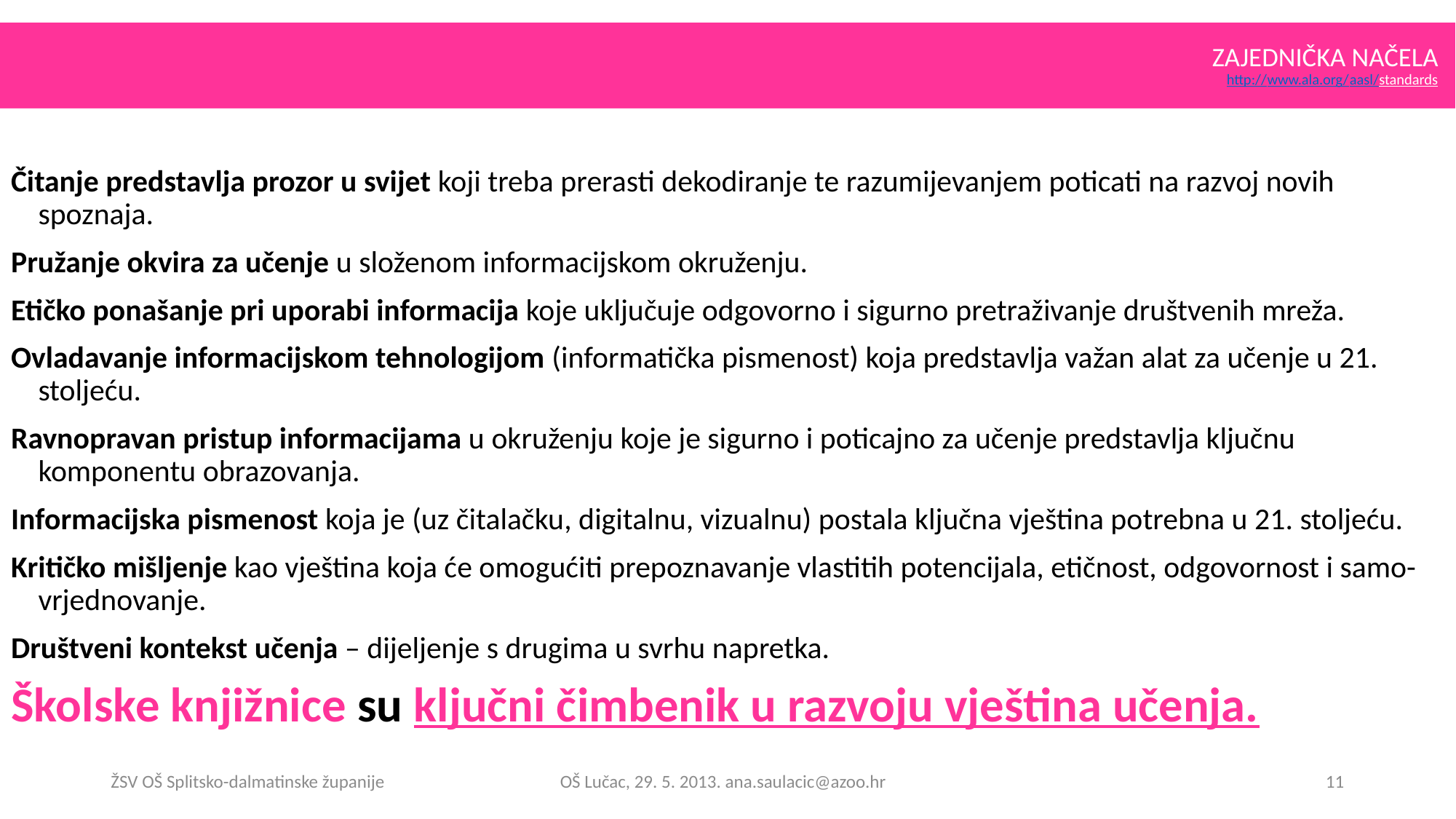

# ZAJEDNIČKA NAČELA http://www.ala.org/aasl/standards

Čitanje predstavlja prozor u svijet koji treba prerasti dekodiranje te razumijevanjem poticati na razvoj novih spoznaja.
Pružanje okvira za učenje u složenom informacijskom okruženju.
Etičko ponašanje pri uporabi informacija koje uključuje odgovorno i sigurno pretraživanje društvenih mreža.
Ovladavanje informacijskom tehnologijom (informatička pismenost) koja predstavlja važan alat za učenje u 21. stoljeću.
Ravnopravan pristup informacijama u okruženju koje je sigurno i poticajno za učenje predstavlja ključnu komponentu obrazovanja.
Informacijska pismenost koja je (uz čitalačku, digitalnu, vizualnu) postala ključna vještina potrebna u 21. stoljeću.
Kritičko mišljenje kao vještina koja će omogućiti prepoznavanje vlastitih potencijala, etičnost, odgovornost i samo-vrjednovanje.
Društveni kontekst učenja – dijeljenje s drugima u svrhu napretka.
Školske knjižnice su ključni čimbenik u razvoju vještina učenja.
ŽSV OŠ Splitsko-dalmatinske županije
OŠ Lučac, 29. 5. 2013. ana.saulacic@azoo.hr
11